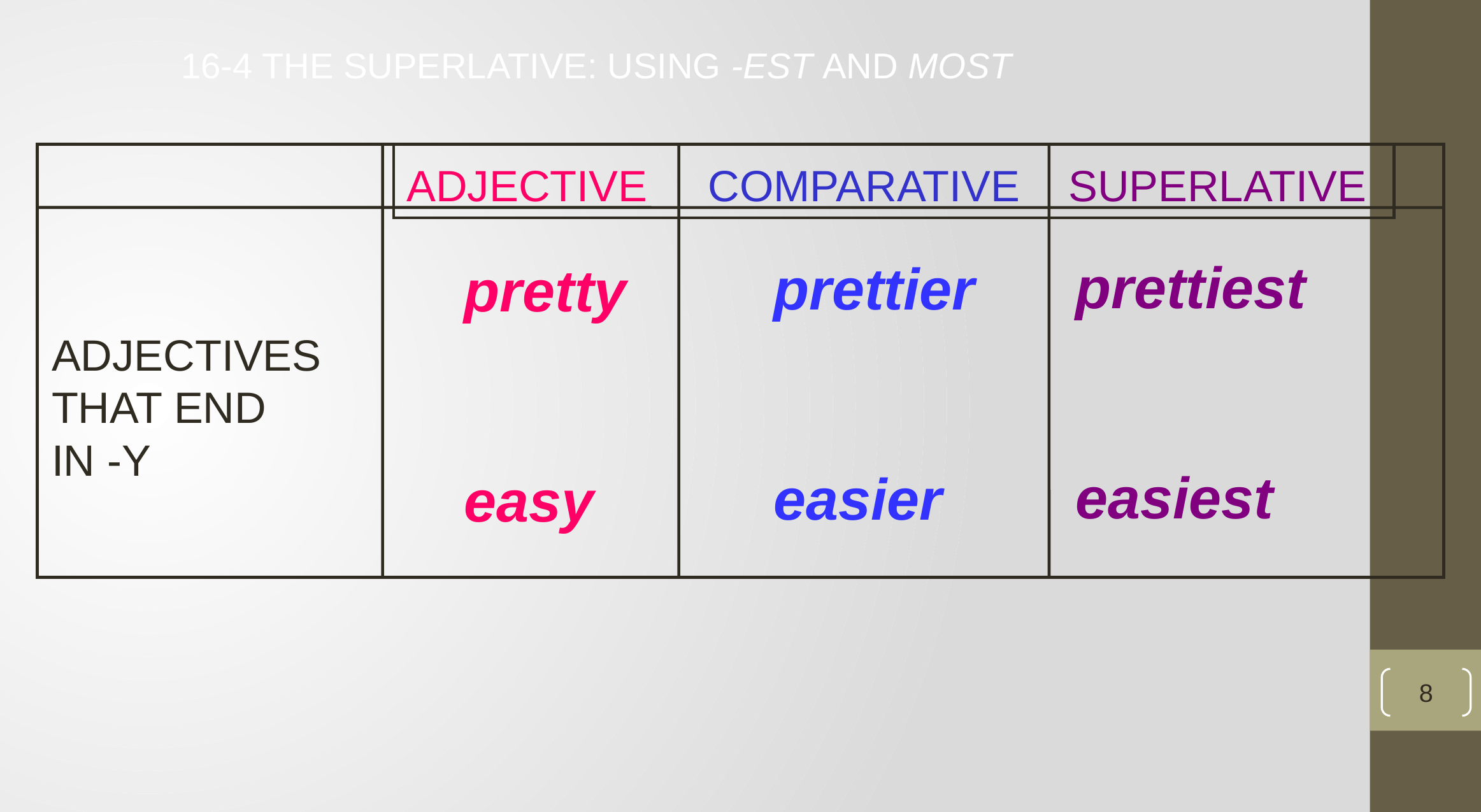

16-4 THE SUPERLATIVE: USING -EST AND MOST

ADJECTIVE     COMPARATIVE    SUPERLATIVE

8

ADJECTIVES
THAT END
IN -Y
prettiest

easiest
prettier

easier
pretty

easy